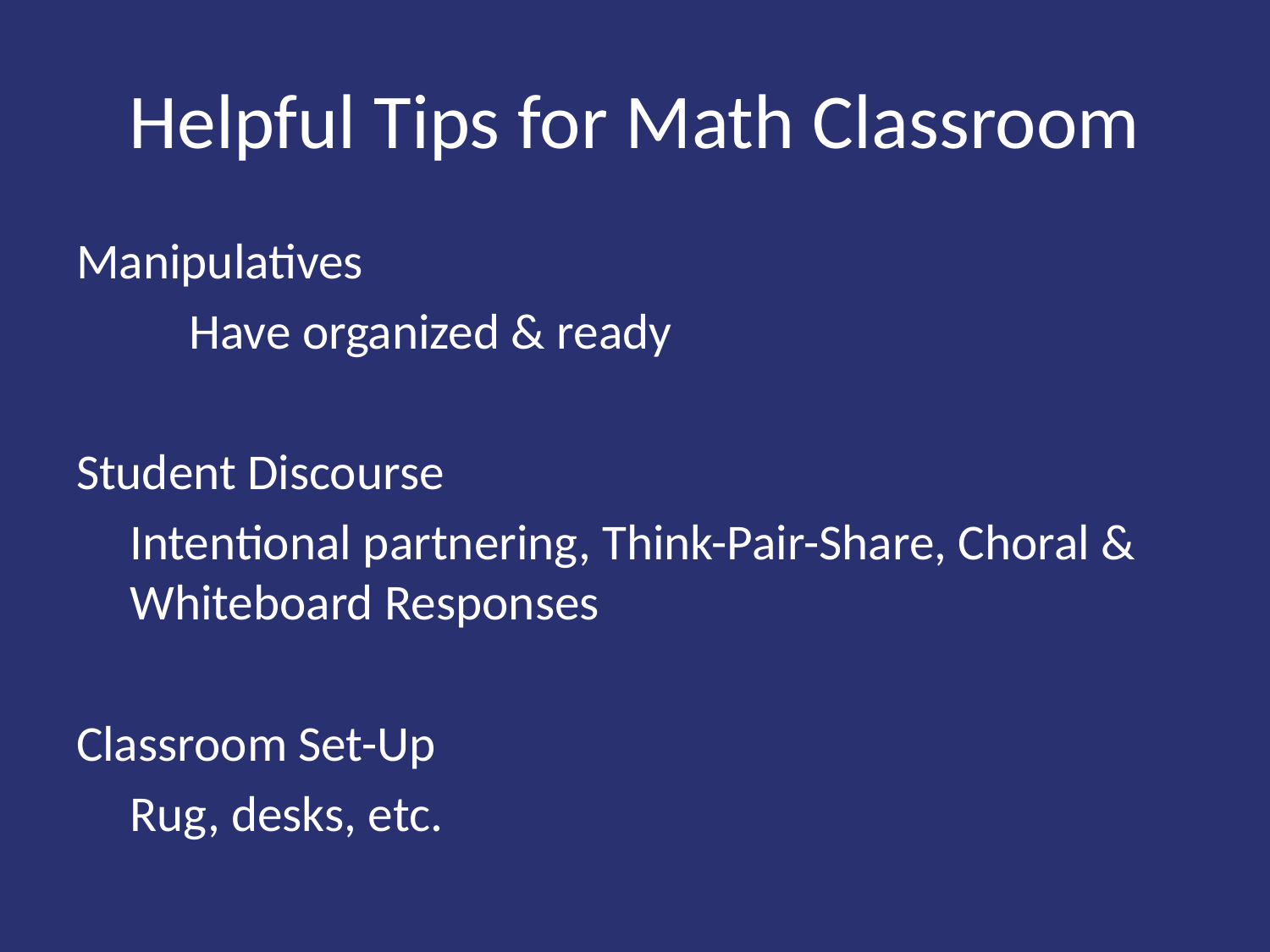

# Helpful Tips for Math Classroom
Manipulatives
	Have organized & ready

Student Discourse
	Intentional partnering, Think-Pair-Share, Choral & Whiteboard Responses

Classroom Set-Up
	Rug, desks, etc.